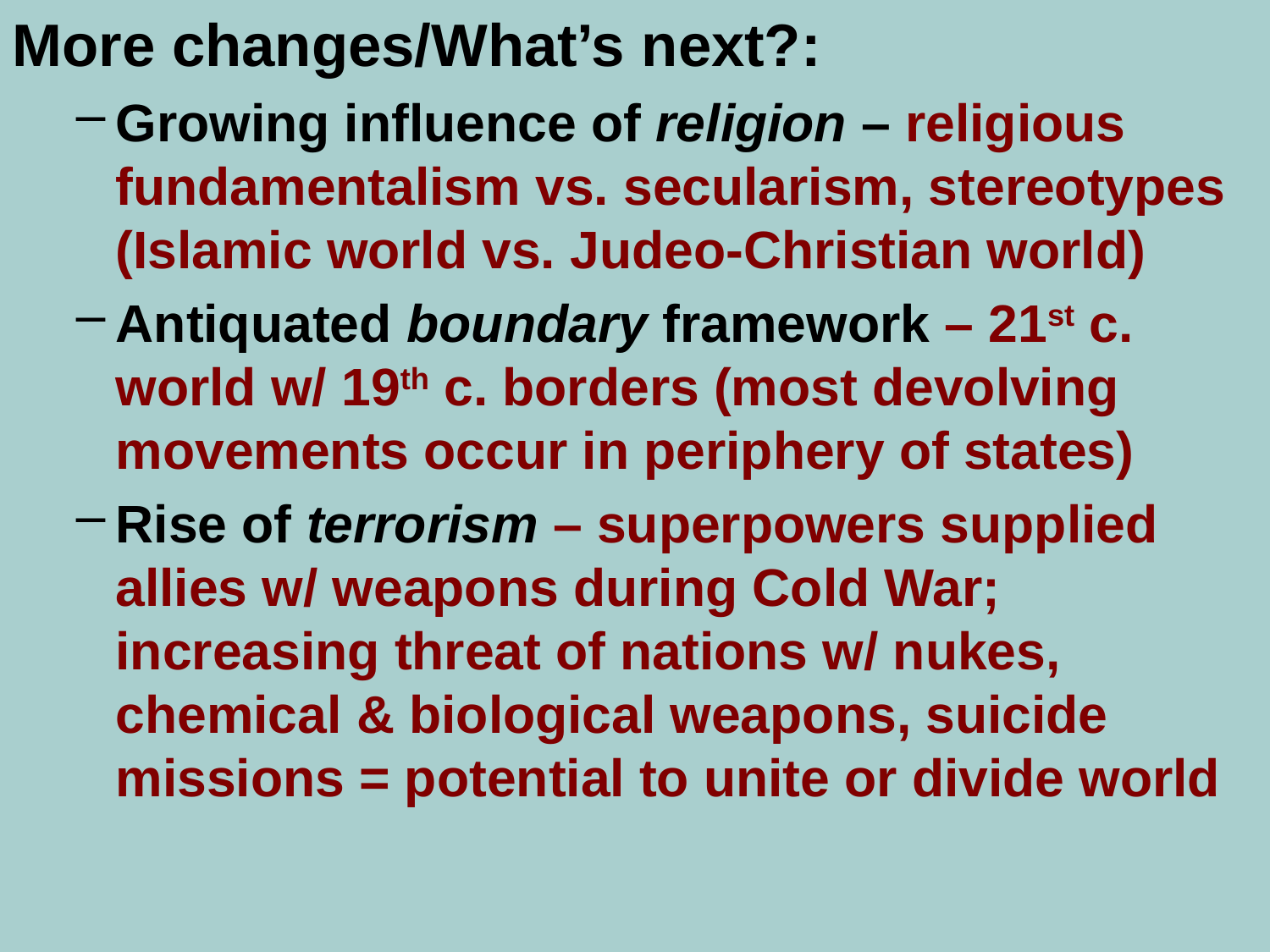

More changes/What’s next?:
Growing influence of religion – religious fundamentalism vs. secularism, stereotypes (Islamic world vs. Judeo-Christian world)
Antiquated boundary framework – 21st c. world w/ 19th c. borders (most devolving movements occur in periphery of states)
Rise of terrorism – superpowers supplied allies w/ weapons during Cold War; increasing threat of nations w/ nukes, chemical & biological weapons, suicide missions = potential to unite or divide world